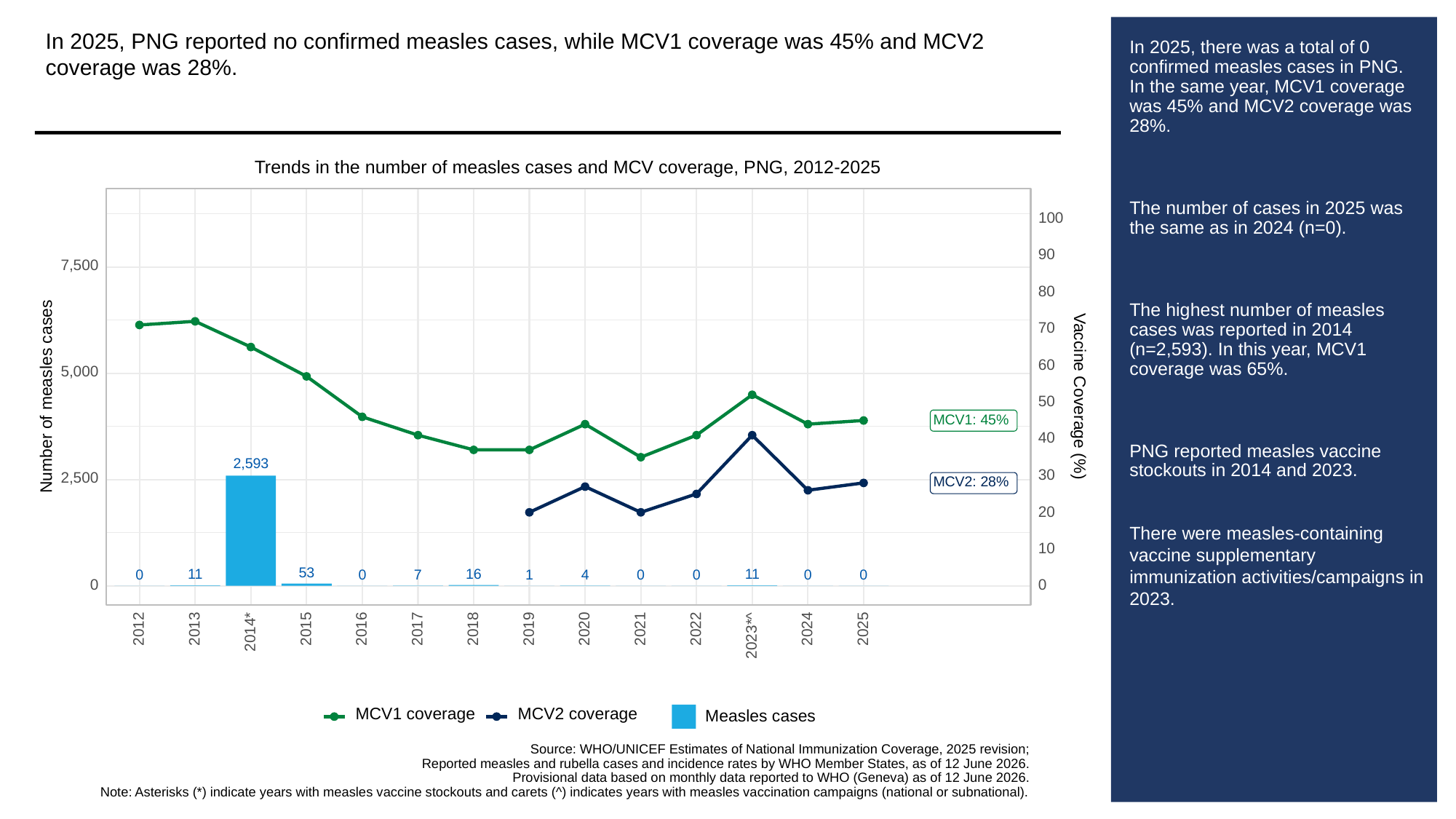

In 2025, PNG reported no confirmed measles cases, while MCV1 coverage was 45% and MCV2 coverage was 28%.
# In 2025, there was a total of 0 confirmed measles cases in PNG. In the same year, MCV1 coverage was 45% and MCV2 coverage was 28%.

The number of cases in 2025 was the same as in 2024 (n=0).

The highest number of measles cases was reported in 2014 (n=2,593). In this year, MCV1 coverage was 65%.

PNG reported measles vaccine stockouts in 2014 and 2023.

There were measles-containing vaccine supplementary immunization activities/campaigns in 2023.

Trends in the number of measles cases and MCV coverage, PNG, 2012-2025

100

90
7,500

80

70

60
5,000

Vaccine Coverage (%)
Number of measles cases

50

MCV1: 45%

40

2,593
30
2,500

MCV2: 28%

20

10
53
16
11
11
0
0
0
0
0
0
4
7
1
0
0

2013
2012
2015
2016
2017
2018
2019
2020
2021
2022
2024
2025
2014*
2023*^

MCV1 coverage
MCV2 coverage
Measles cases

Source: WHO/UNICEF Estimates of National Immunization Coverage, 2025 revision;
Reported measles and rubella cases and incidence rates by WHO Member States, as of 12 June 2026.
Provisional data based on monthly data reported to WHO (Geneva) as of 12 June 2026.
Note: Asterisks (*) indicate years with measles vaccine stockouts and carets (^) indicates years with measles vaccination campaigns (national or subnational).